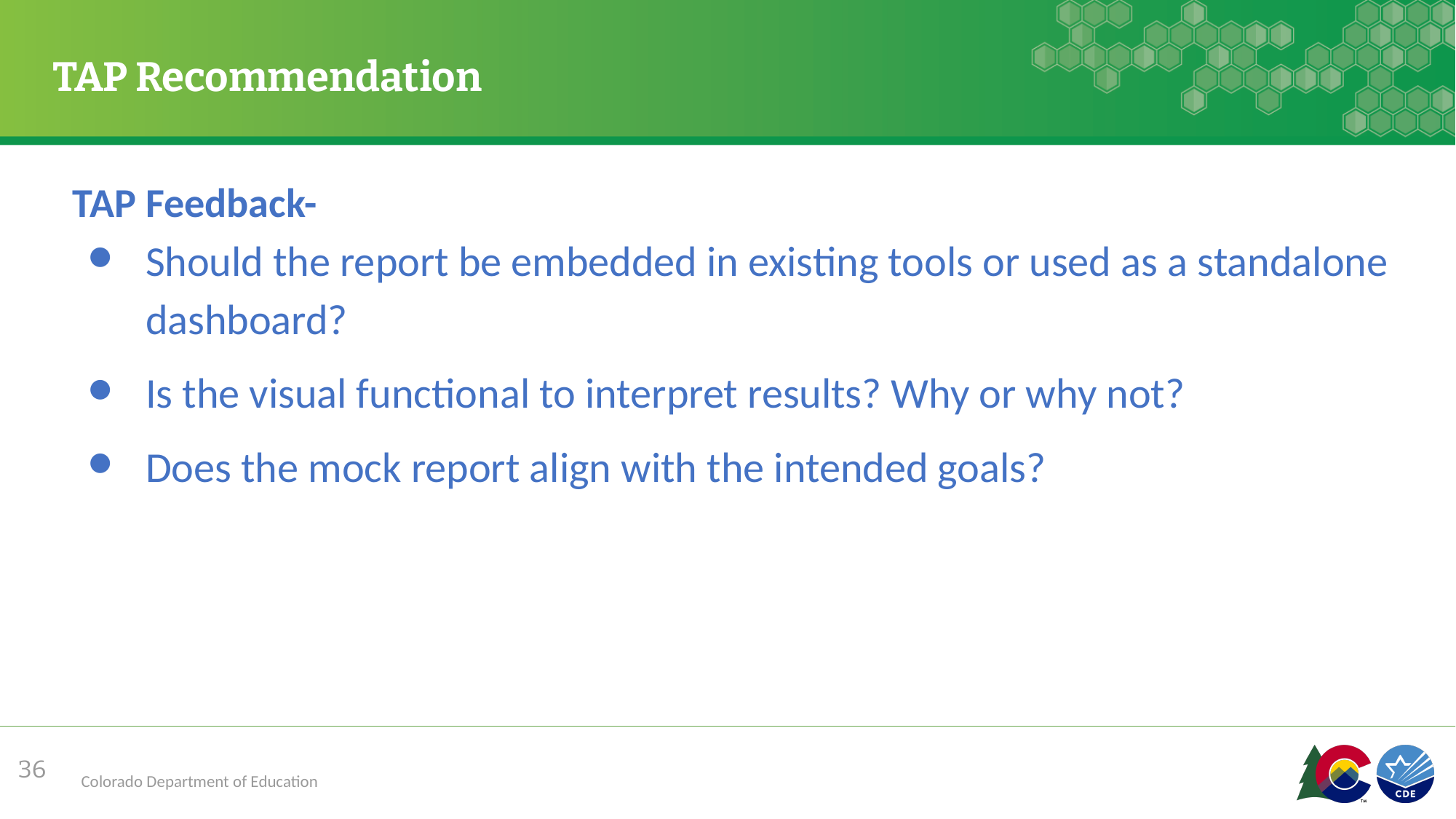

# TAP Recommendation
TAP Feedback-
Should the report be embedded in existing tools or used as a standalone dashboard?
Is the visual functional to interpret results? Why or why not?
Does the mock report align with the intended goals?

36